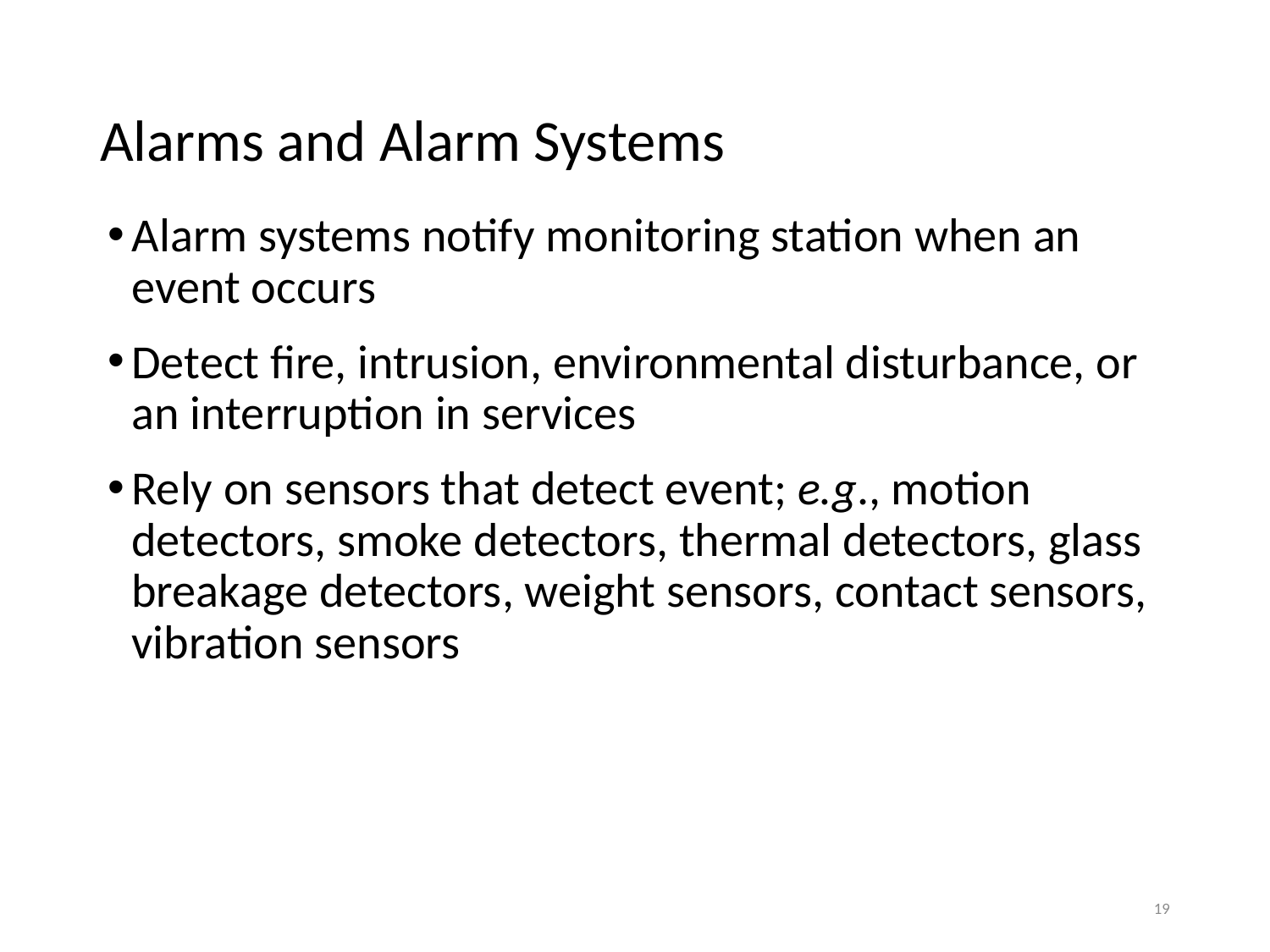

# Alarms and Alarm Systems
Alarm systems notify monitoring station when an event occurs
Detect fire, intrusion, environmental disturbance, or an interruption in services
Rely on sensors that detect event; e.g., motion detectors, smoke detectors, thermal detectors, glass breakage detectors, weight sensors, contact sensors, vibration sensors
19